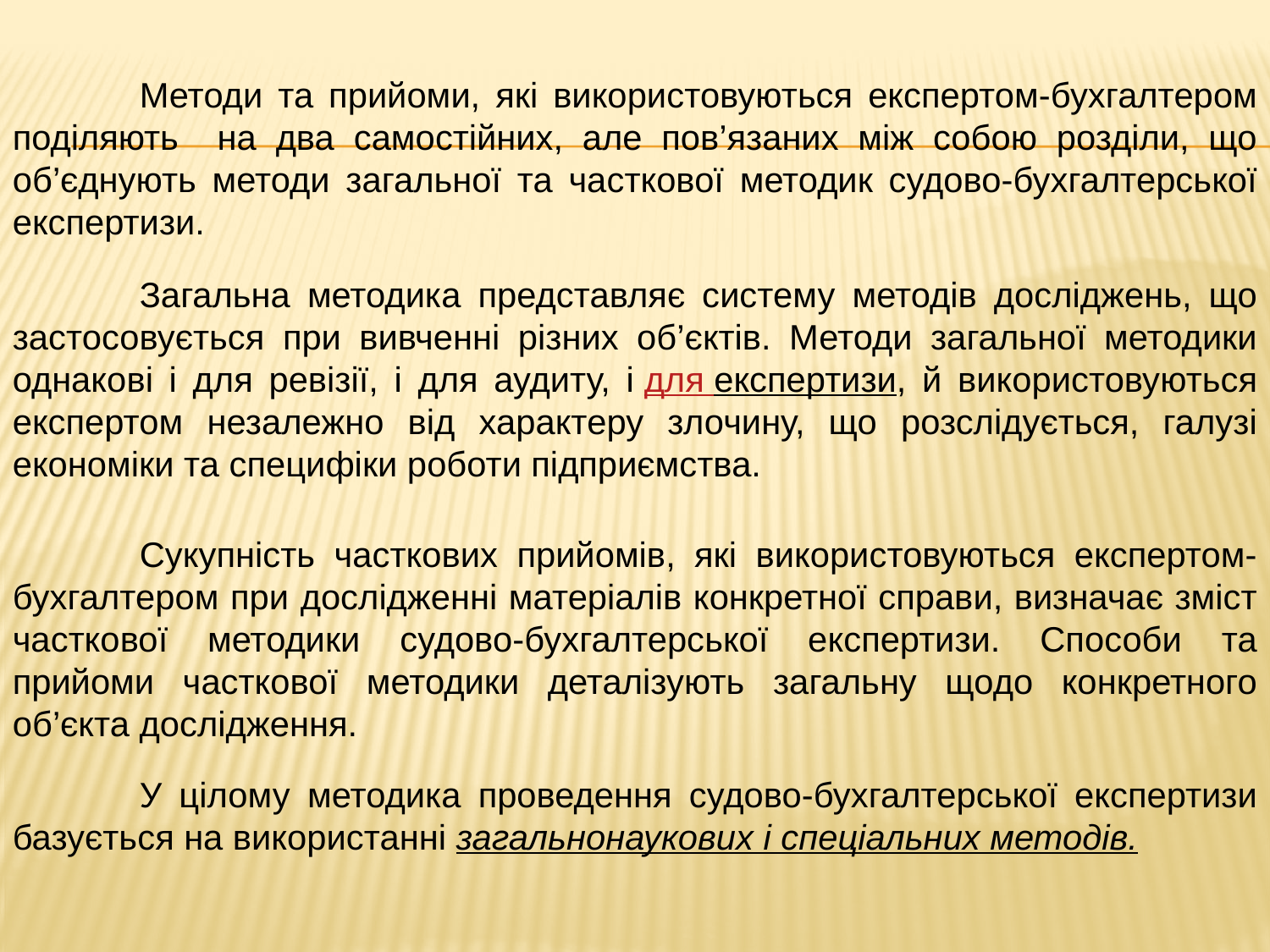

Методи та прийоми, які використовуються експертом-бухгалтером поділяють  на два самостійних, але пов’язаних між собою розділи, що об’єднують методи загальної та часткової методик судово-бухгалтерської експертизи.
	Загальна методика представляє систему методів досліджень, що застосовується при вивченні різних об’єктів. Методи загальної методики однакові і для ревізії, і для аудиту, і для експертизи, й використовуються експертом незалежно від характеру злочину, що розслідується, галузі економіки та специфіки роботи підприємства.
	Сукупність часткових прийомів, які використовуються експертом-бухгалтером при дослідженні матеріалів конкретної справи, визначає зміст часткової методики судово-бухгалтерської експертизи. Способи та прийоми часткової методики деталізують загальну щодо конкретного об’єкта дослідження.
	У цілому методика проведення судово-бухгалтерської експертизи базується на використанні загальнонаукових і спеціальних методів.